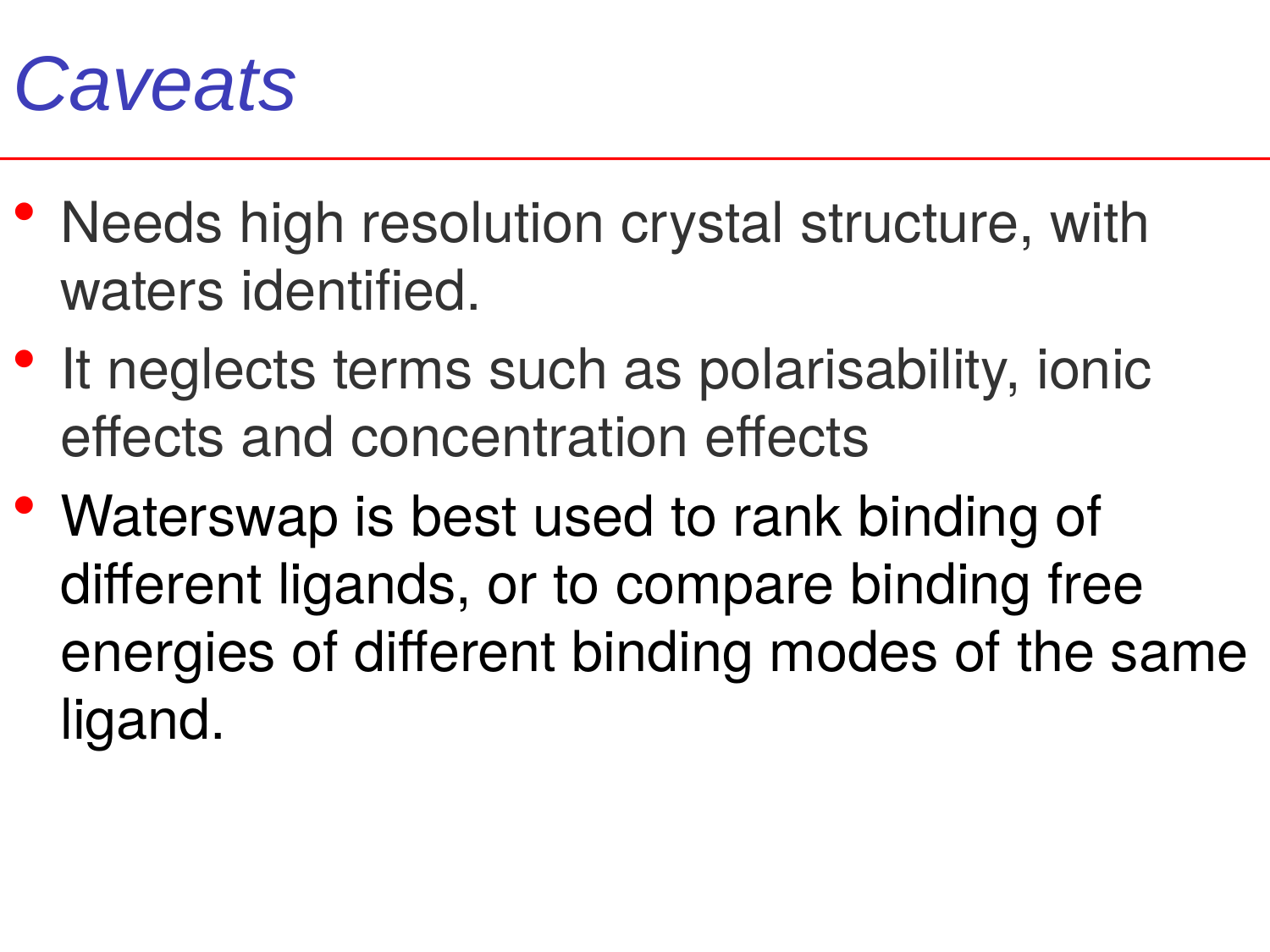

# Caveats
Needs high resolution crystal structure, with waters identified.
It neglects terms such as polarisability, ionic effects and concentration effects
Waterswap is best used to rank binding of different ligands, or to compare binding free energies of different binding modes of the same ligand.